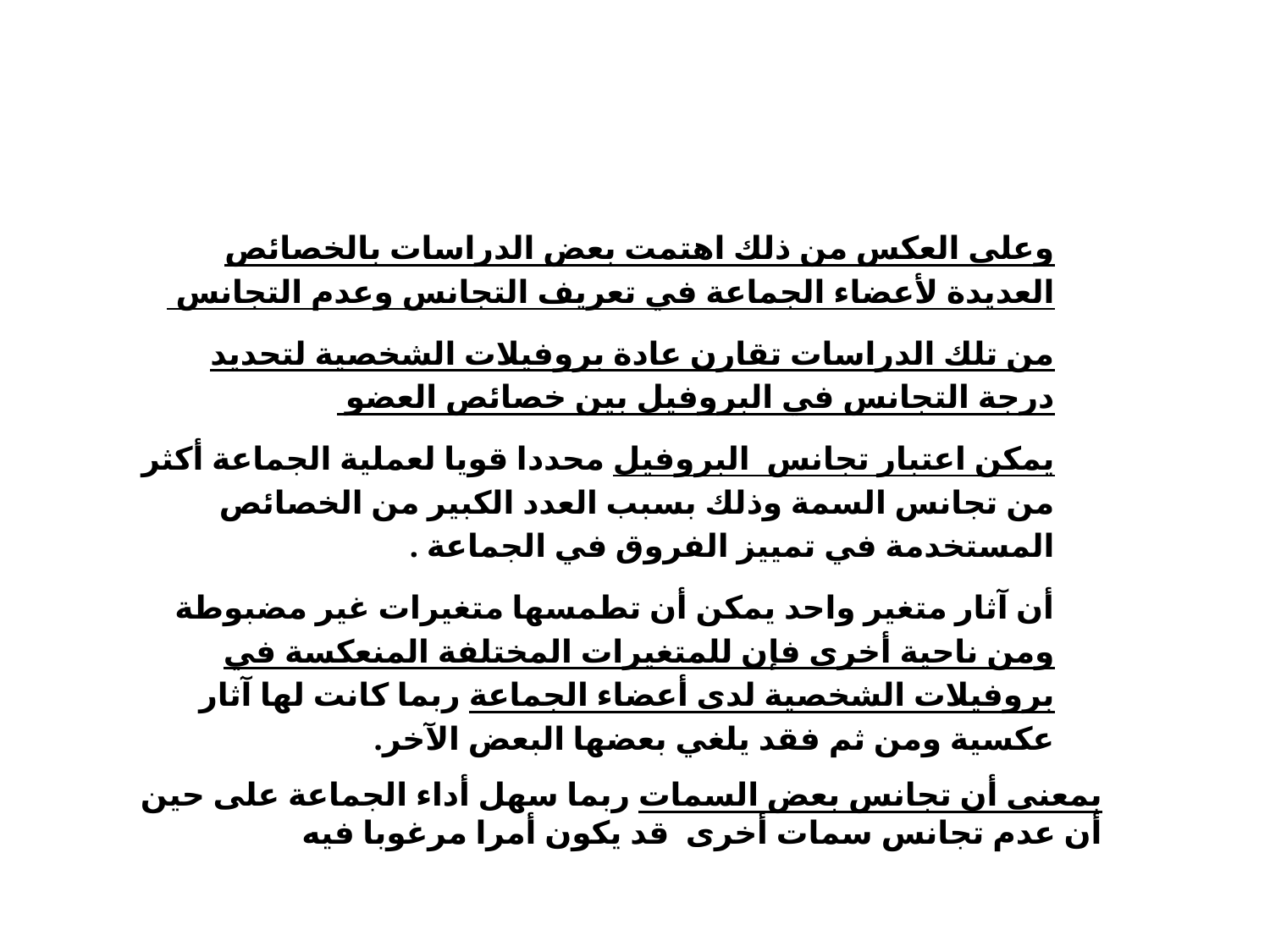

وعلى العكس من ذلك اهتمت بعض الدراسات بالخصائص العديدة لأعضاء الجماعة في تعريف التجانس وعدم التجانس
من تلك الدراسات تقارن عادة بروفيلات الشخصية لتحديد درجة التجانس في البروفيل بين خصائص العضو
يمكن اعتبار تجانس  البروفيل محددا قويا لعملية الجماعة أكثر من تجانس السمة وذلك بسبب العدد الكبير من الخصائص المستخدمة في تمييز الفروق في الجماعة .
أن آثار متغير واحد يمكن أن تطمسها متغيرات غير مضبوطة ومن ناحية أخرى فإن للمتغيرات المختلفة المنعكسة في بروفيلات الشخصية لدى أعضاء الجماعة ربما كانت لها آثار عكسية ومن ثم فقد يلغي بعضها البعض الآخر.
بمعنى أن تجانس بعض السمات ربما سهل أداء الجماعة على حين أن عدم تجانس سمات أخرى  قد يكون أمرا مرغوبا فيه